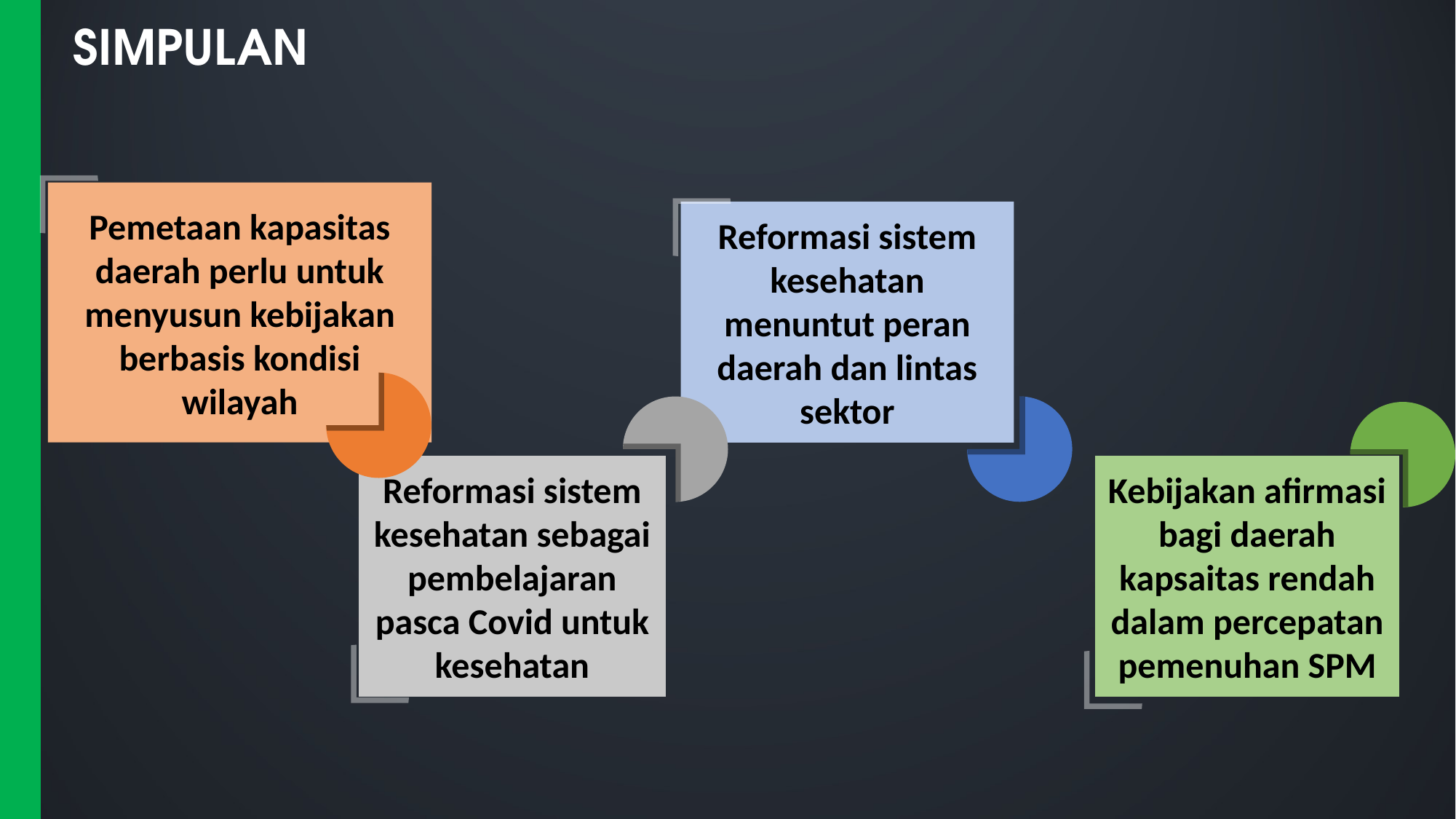

SIMPULAN

Pemetaan kapasitas daerah perlu untuk menyusun kebijakan berbasis kondisi wilayah

Reformasi sistem kesehatan menuntut peran daerah dan lintas sektor

Reformasi sistem kesehatan sebagai pembelajaran pasca Covid untuk kesehatan
Kebijakan afirmasi bagi daerah kapsaitas rendah dalam percepatan pemenuhan SPM